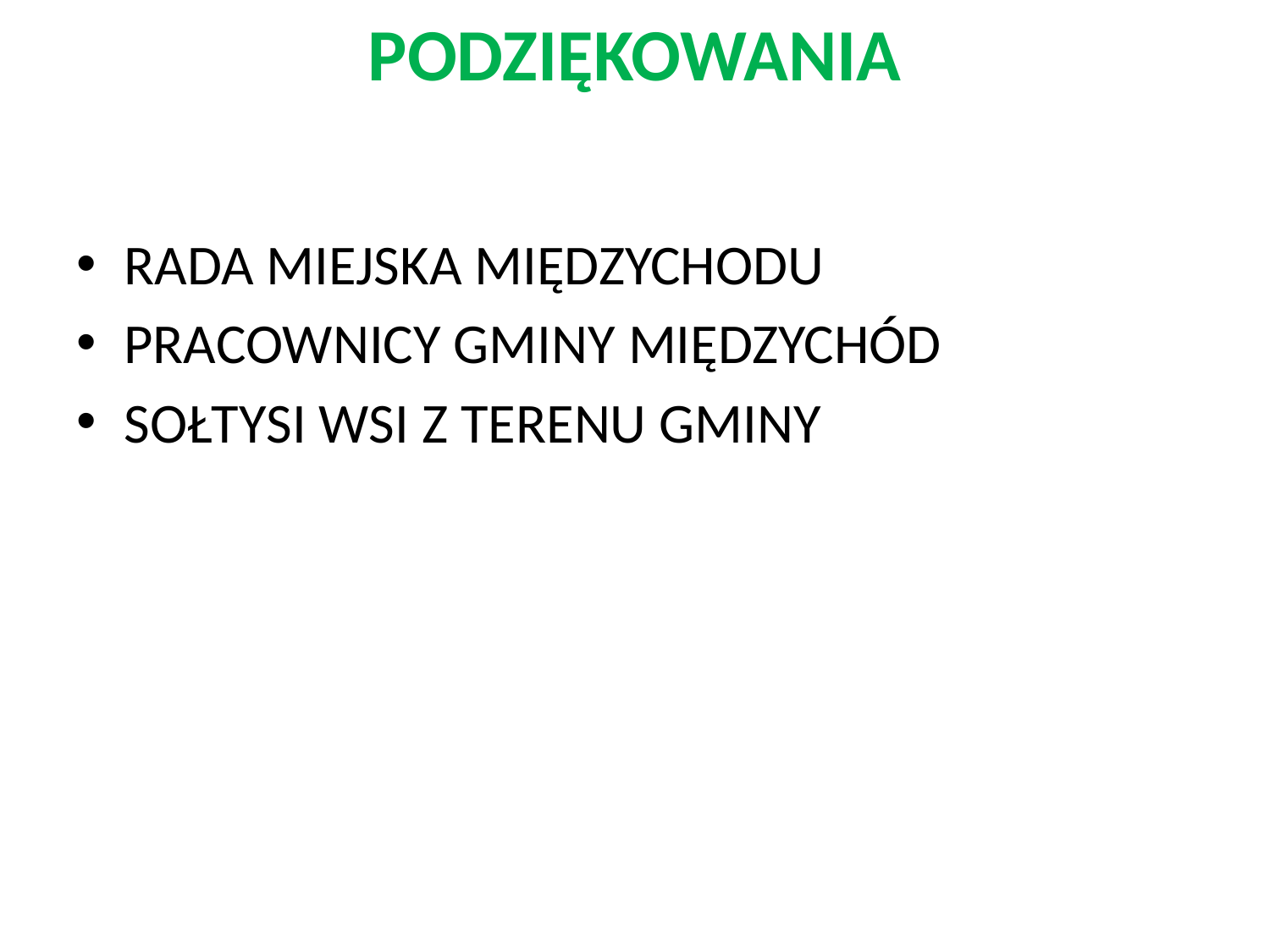

# PODZIĘKOWANIA

RADA MIEJSKA MIĘDZYCHODU
PRACOWNICY GMINY MIĘDZYCHÓD
SOŁTYSI WSI Z TERENU GMINY